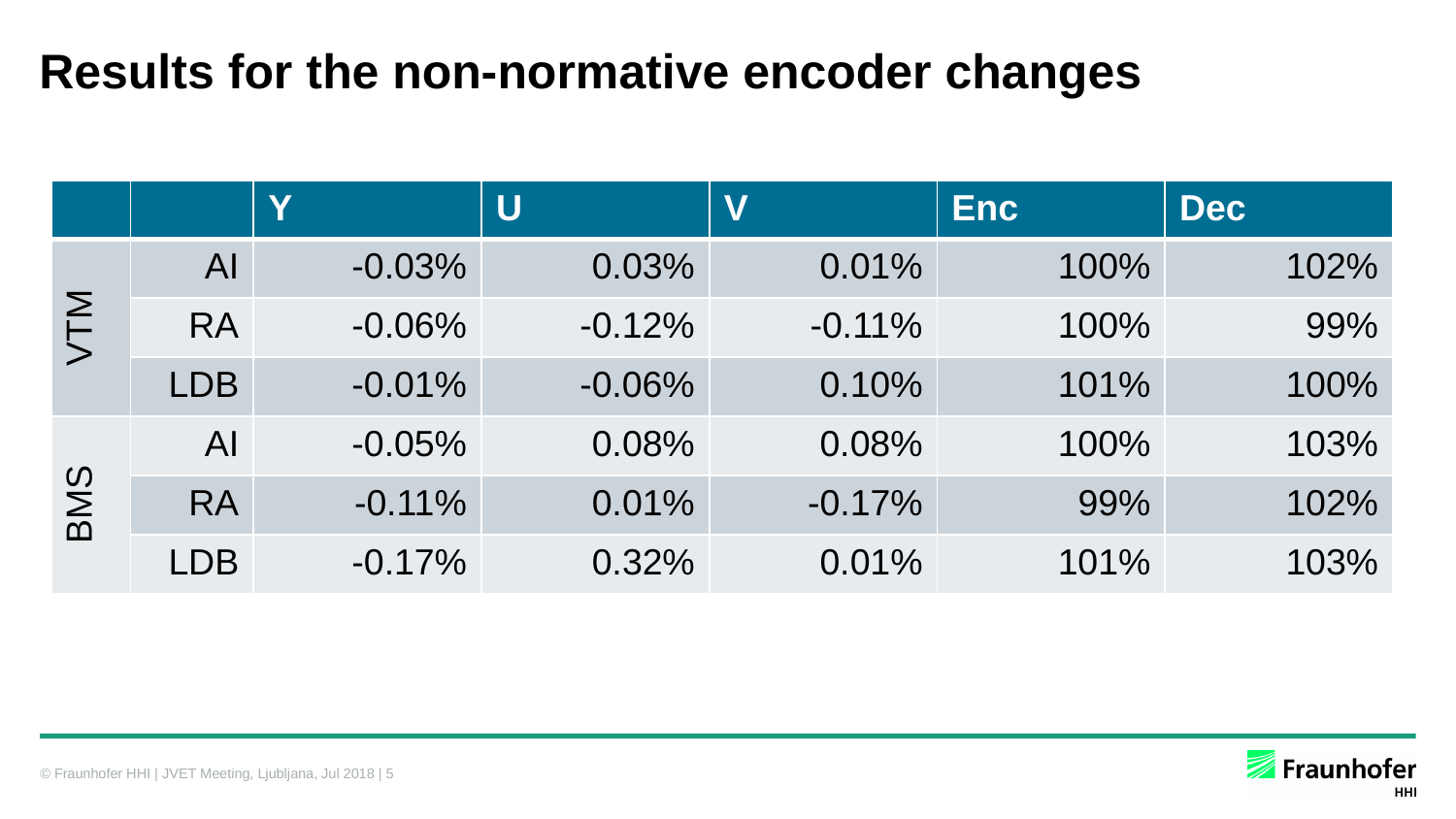

# Results for the non-normative encoder changes
|  |  | Y | U | V | Enc | Dec |
| --- | --- | --- | --- | --- | --- | --- |
| VTM | AI | -0.03% | 0.03% | 0.01% | 100% | 102% |
|  | RA | -0.06% | -0.12% | -0.11% | 100% | 99% |
|  | LDB | -0.01% | -0.06% | 0.10% | 101% | 100% |
| BMS | AI | -0.05% | 0.08% | 0.08% | 100% | 103% |
|  | RA | -0.11% | 0.01% | -0.17% | 99% | 102% |
|  | LDB | -0.17% | 0.32% | 0.01% | 101% | 103% |